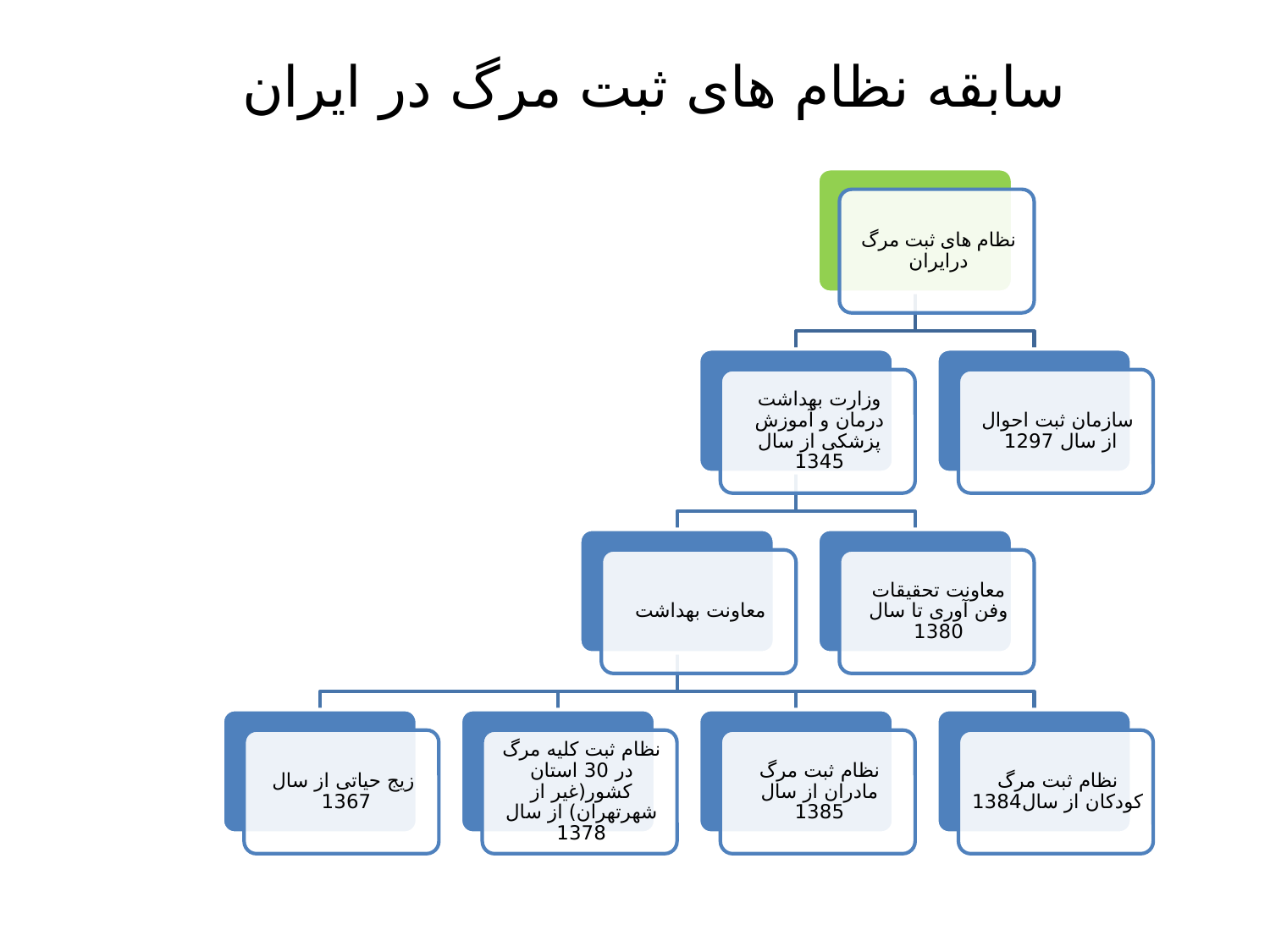

# سابقه نظام های ثبت مرگ در ایران
نظام های ثبت مرگ درایران
وزارت بهداشت درمان و آموزش پزشکی از سال 1345
معاونت بهداشت
زیج حیاتی از سال 1367
نظام ثبت کلیه مرگ در 30 استان کشور(غیر از شهرتهران) از سال 1378
نظام ثبت مرگ مادران از سال 1385
نظام ثبت مرگ کودکان از سال1384
معاونت تحقیقات وفن آوری تا سال 1380
سازمان ثبت احوال از سال 1297